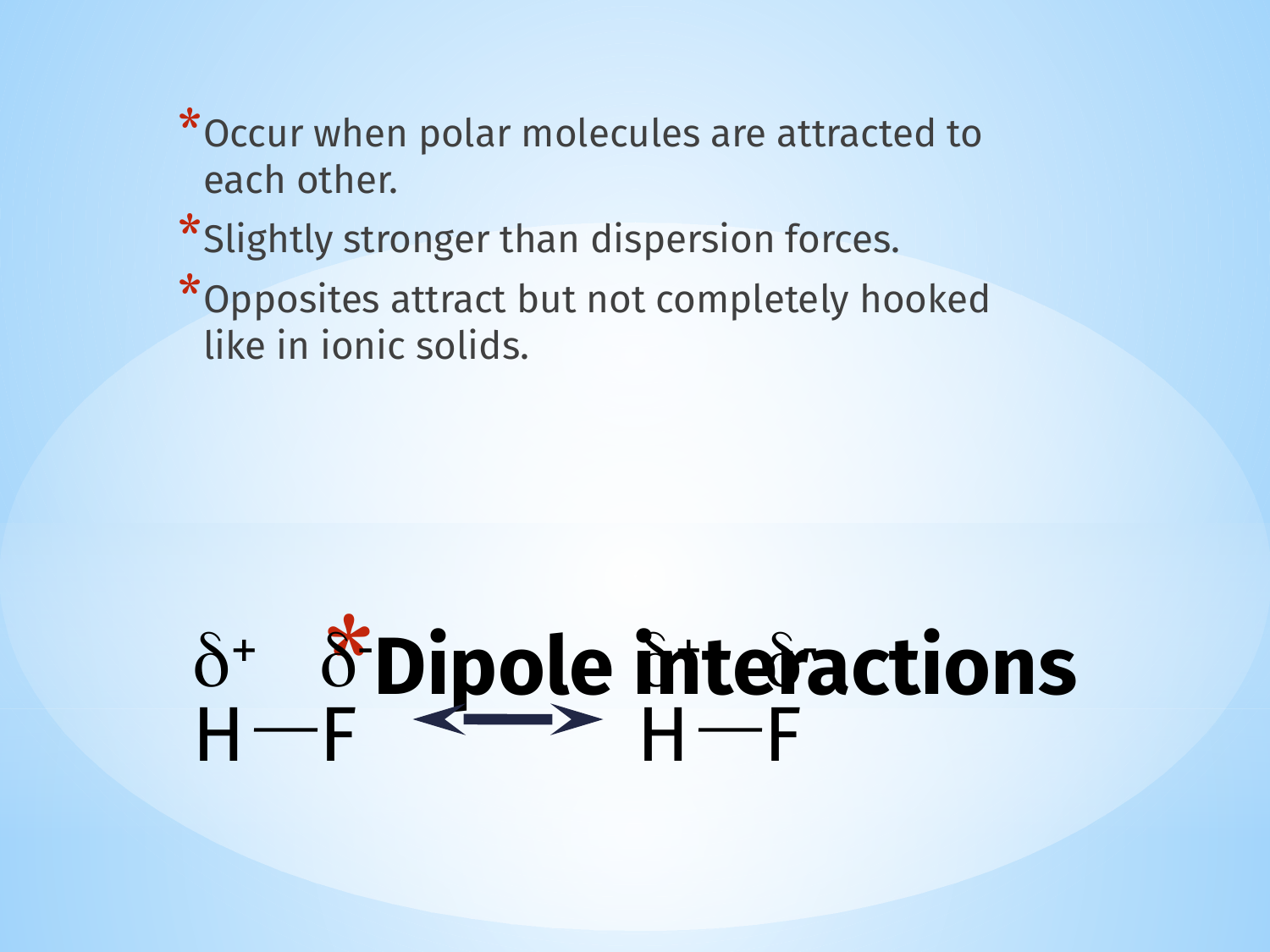

Occur when polar molecules are attracted to each other.
Slightly stronger than dispersion forces.
Opposites attract but not completely hooked like in ionic solids.
δ+	δ−
H	F

δ+	δ−
H	F

# Dipole interactions